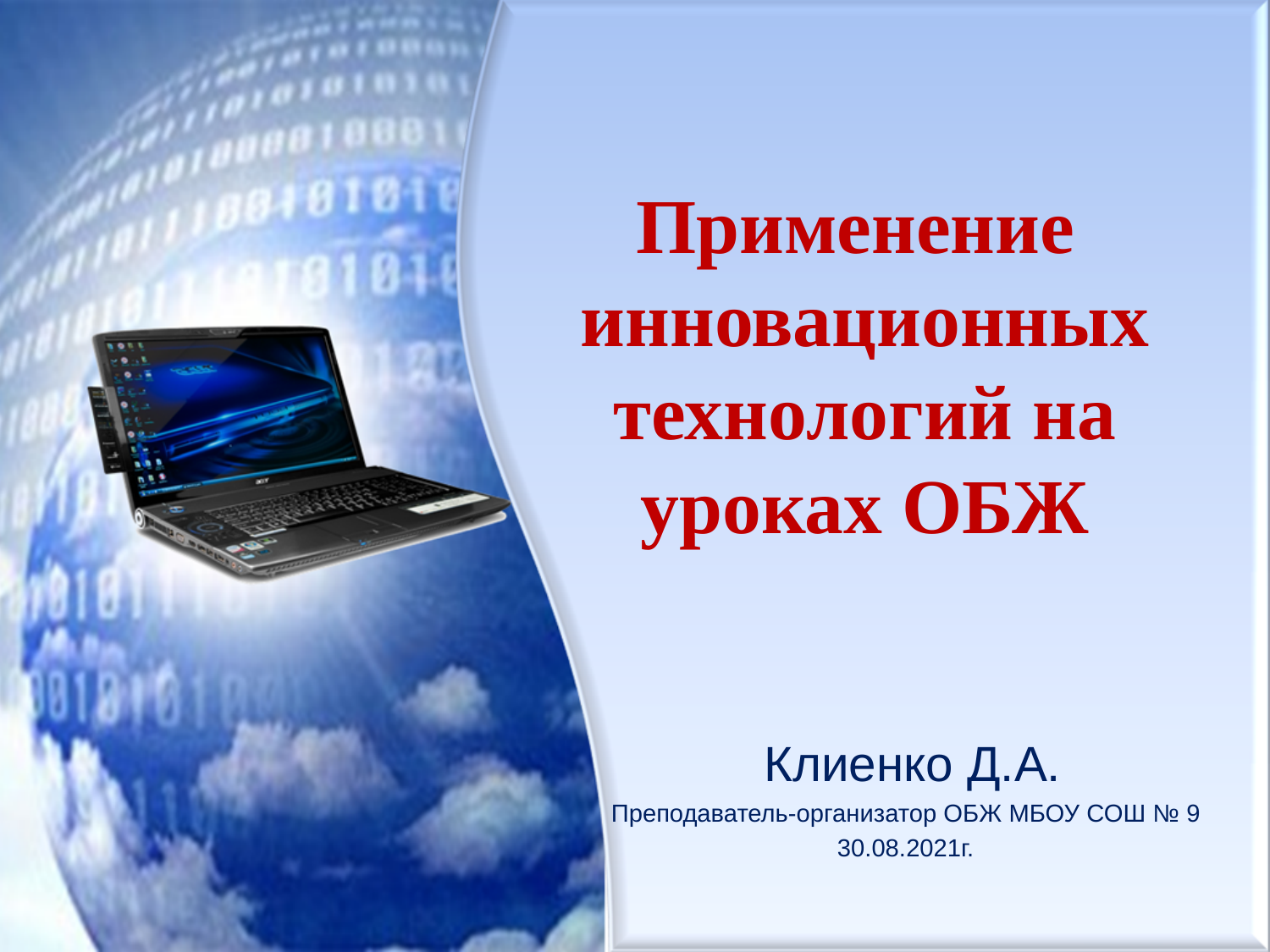

# Применение  инновационных технологий на уроках ОБЖ
 Клиенко Д.А.
Преподаватель-организатор ОБЖ МБОУ СОШ № 9
30.08.2021г.